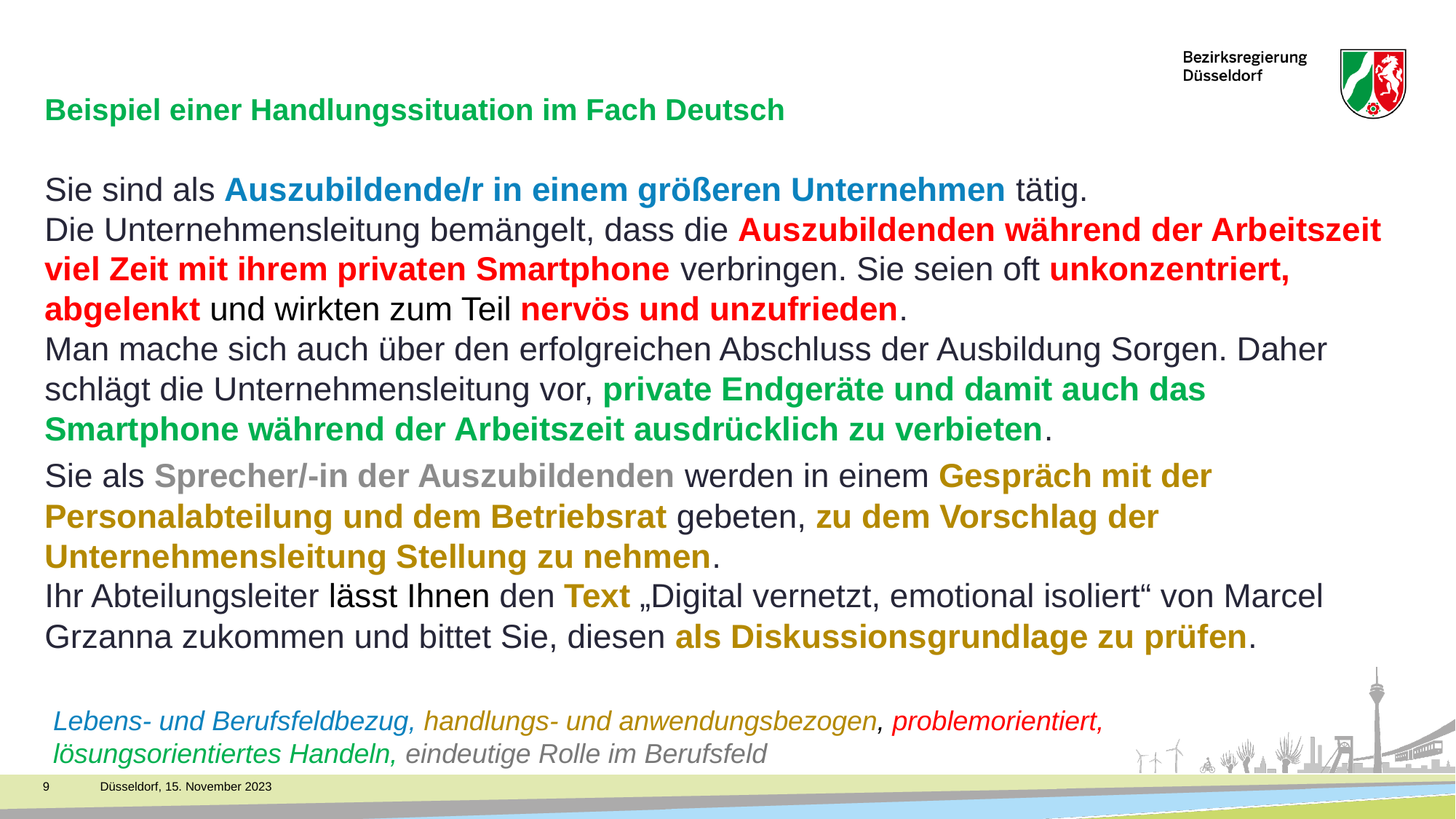

# Beispiel einer Handlungssituation im Fach Deutsch
Sie sind als Auszubildende/r in einem größeren Unternehmen tätig.
Die Unternehmensleitung bemängelt, dass die Auszubildenden während der Arbeitszeit viel Zeit mit ihrem privaten Smartphone verbringen. Sie seien oft unkonzentriert, abgelenkt und wirkten zum Teil nervös und unzufrieden.
Man mache sich auch über den erfolgreichen Abschluss der Ausbildung Sorgen. Daher schlägt die Unternehmensleitung vor, private Endgeräte und damit auch das Smartphone während der Arbeitszeit ausdrücklich zu verbieten.
Sie als Sprecher/-in der Auszubildenden werden in einem Gespräch mit der Personalabteilung und dem Betriebsrat gebeten, zu dem Vorschlag der Unternehmensleitung Stellung zu nehmen.
Ihr Abteilungsleiter lässt Ihnen den Text „Digital vernetzt, emotional isoliert“ von Marcel Grzanna zukommen und bittet Sie, diesen als Diskussionsgrundlage zu prüfen.
Lebens- und Berufsfeldbezug, handlungs- und anwendungsbezogen, problemorientiert,
lösungsorientiertes Handeln, eindeutige Rolle im Berufsfeld
9
Düsseldorf, 15. November 2023